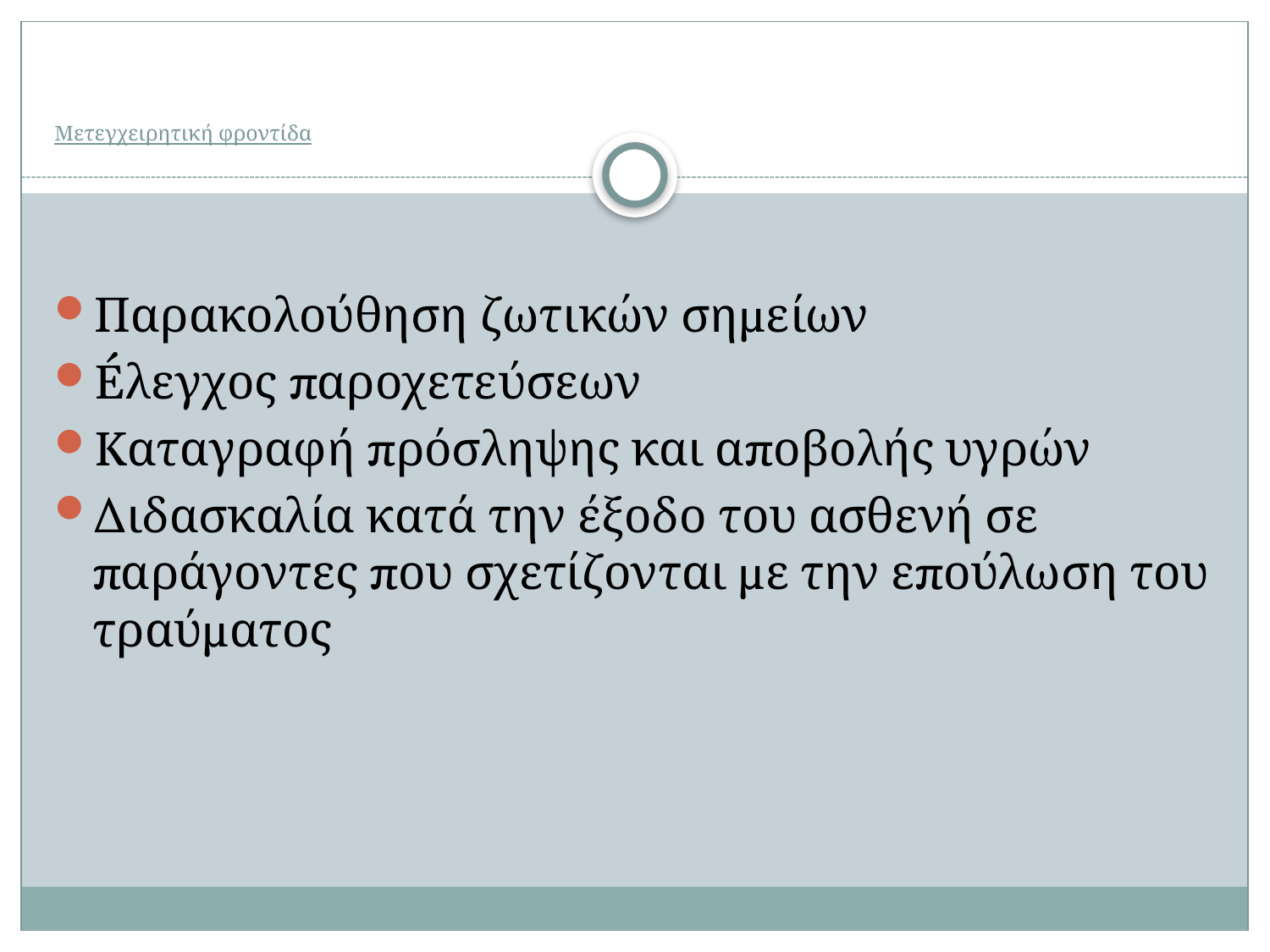

# Μετεγχειρητική φροντίδα

Παρακολούθηση ζωτικών σημείων
Έλεγχος παροχετεύσεων
Καταγραφή πρόσληψης και αποβολής υγρών
Διδασκαλία κατά την έξοδο του ασθενή σε παράγοντες που σχετίζονται με την επούλωση του τραύματος